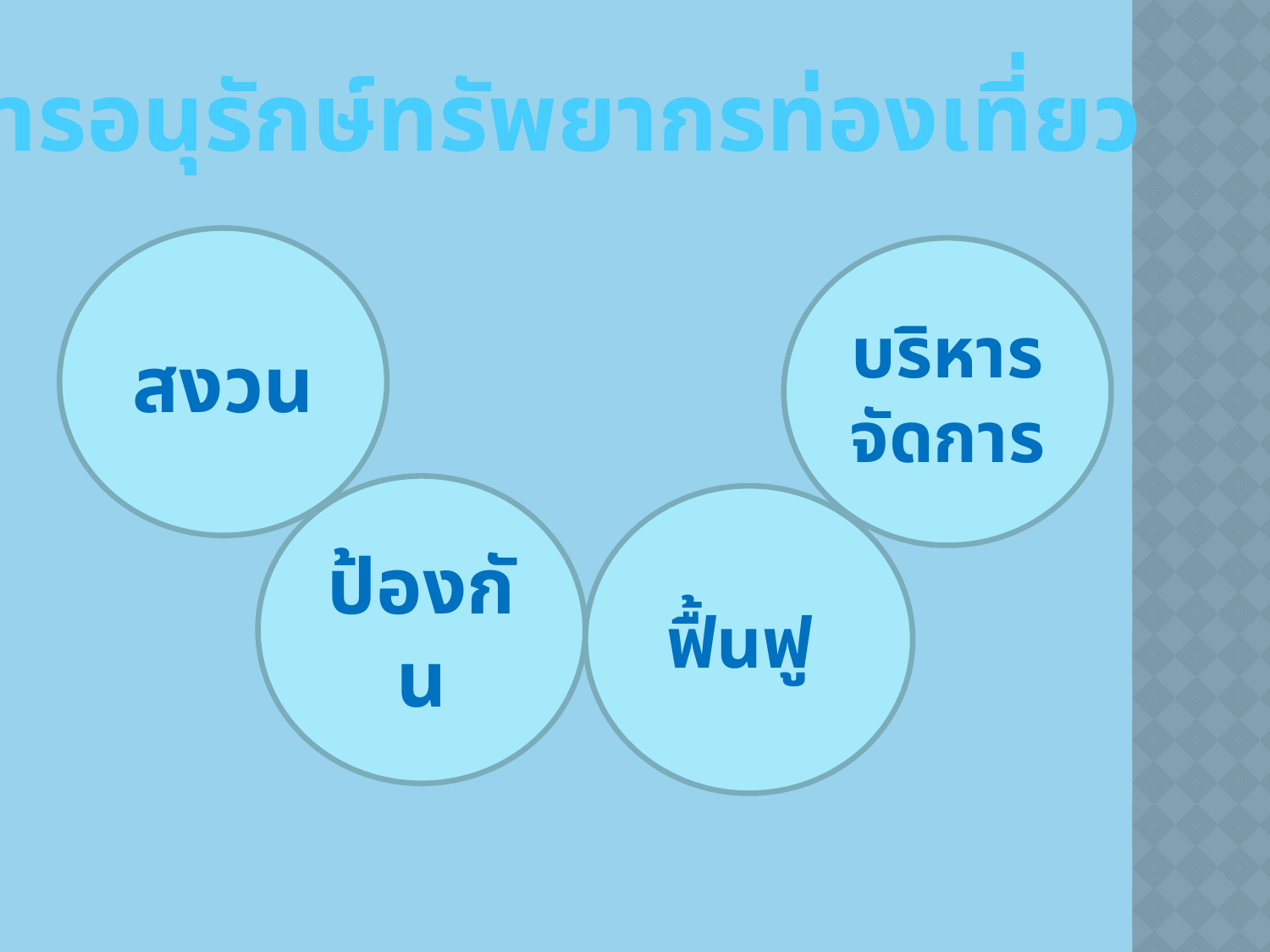

วิธีการอนุรักษ์ทรัพยากรท่องเที่ยว
สงวน
บริหารจัดการ
ป้องกัน
ฟื้นฟู